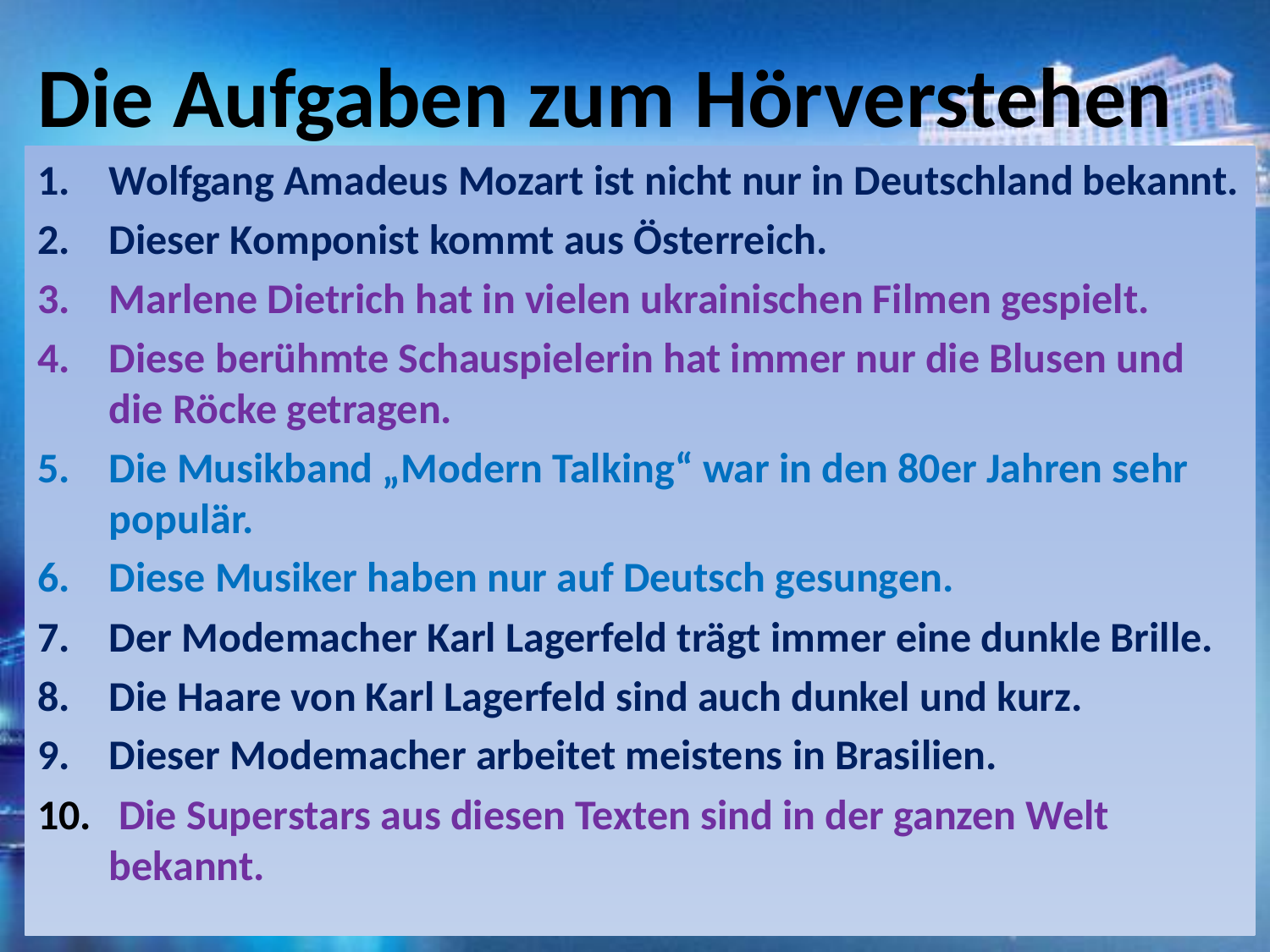

Die Aufgaben zum Hörverstehen
Wolfgang Amadeus Mozart ist nicht nur in Deutschland bekannt.
Dieser Komponist kommt aus Österreich.
Marlene Dietrich hat in vielen ukrainischen Filmen gespielt.
Diese berühmte Schauspielerin hat immer nur die Blusen und die Röcke getragen.
Die Musikband „Modern Talking“ war in den 80er Jahren sehr populär.
Diese Musiker haben nur auf Deutsch gesungen.
Der Modemacher Karl Lagerfeld trägt immer eine dunkle Brille.
Die Haare von Karl Lagerfeld sind auch dunkel und kurz.
Dieser Modemacher arbeitet meistens in Brasilien.
 Die Superstars aus diesen Texten sind in der ganzen Welt bekannt.